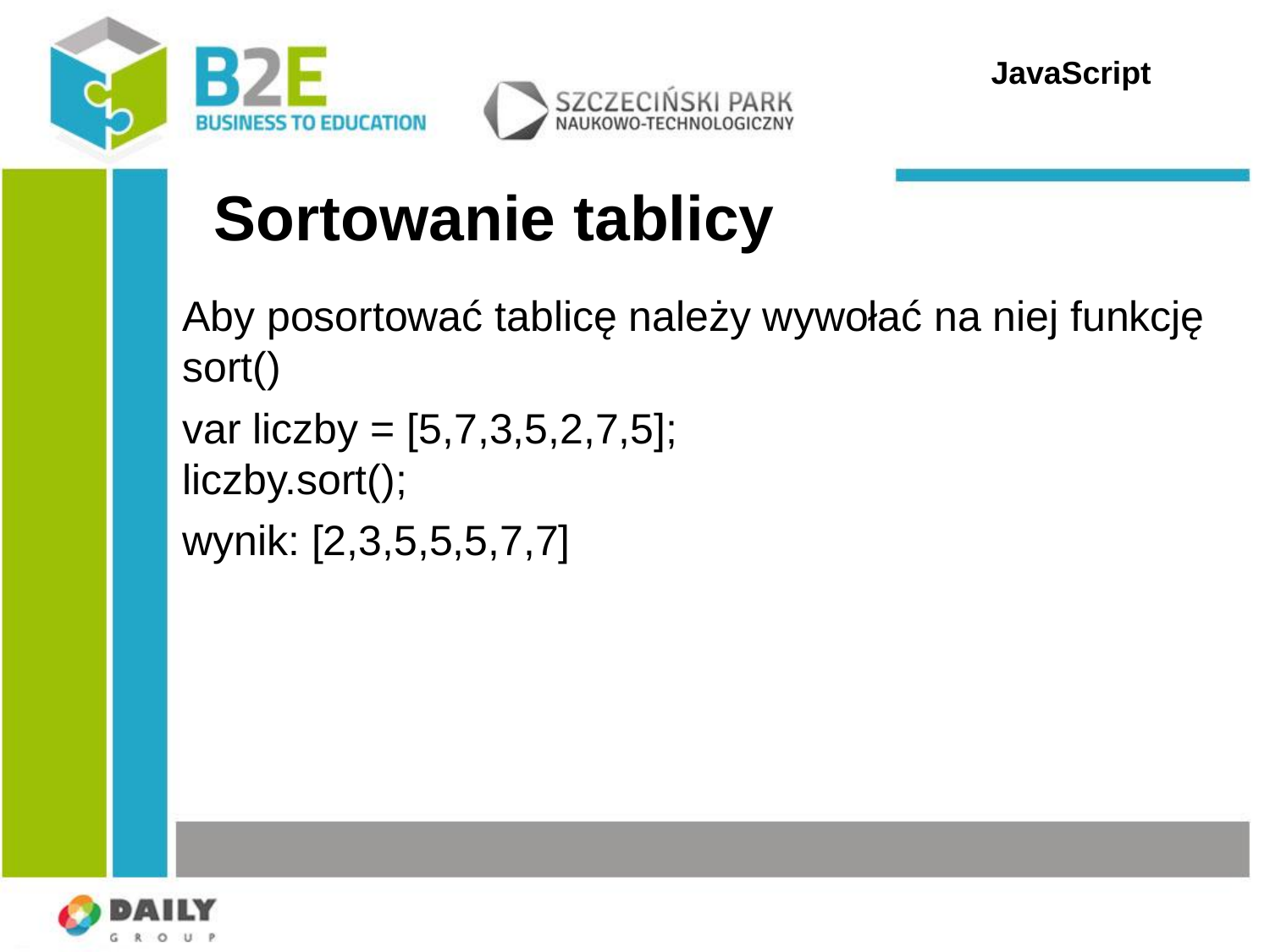

JavaScript
# Sortowanie tablicy
Aby posortować tablicę należy wywołać na niej funkcję sort()
var liczby = [5,7,3,5,2,7,5];
liczby.sort();
wynik: [2,3,5,5,5,7,7]